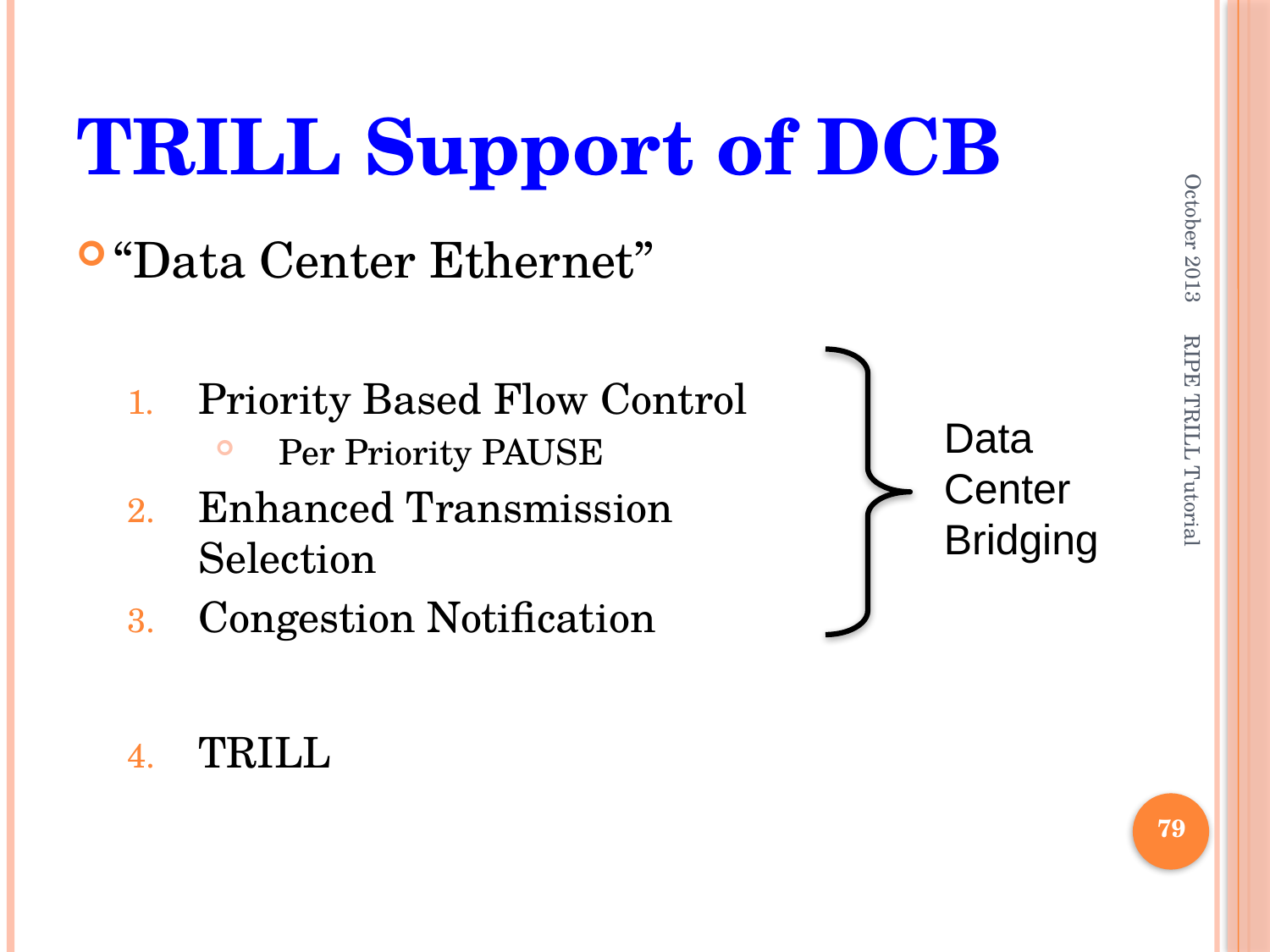

# TRILL Support of DCB
October 2013
“Data Center Ethernet”

Priority Based Flow Control
Per Priority PAUSE
Enhanced Transmission Selection
Congestion Notification

TRILL

Data Center Bridging
RIPE TRILL Tutorial
79